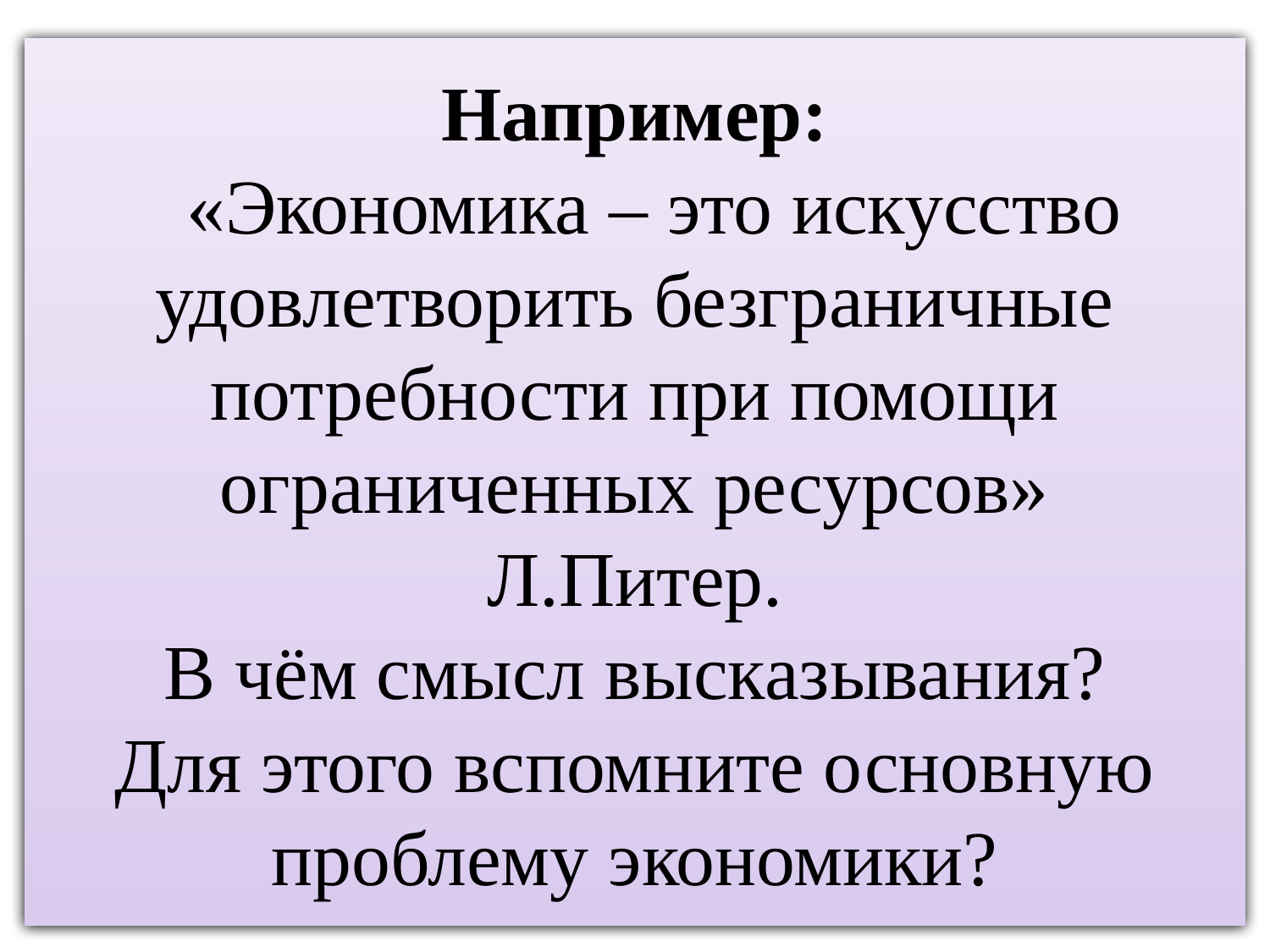

# Например: «Экономика – это искусство удовлетворить безграничные потребности при помощи ограниченных ресурсов» Л.Питер. В чём смысл высказывания? Для этого вспомните основную проблему экономики?